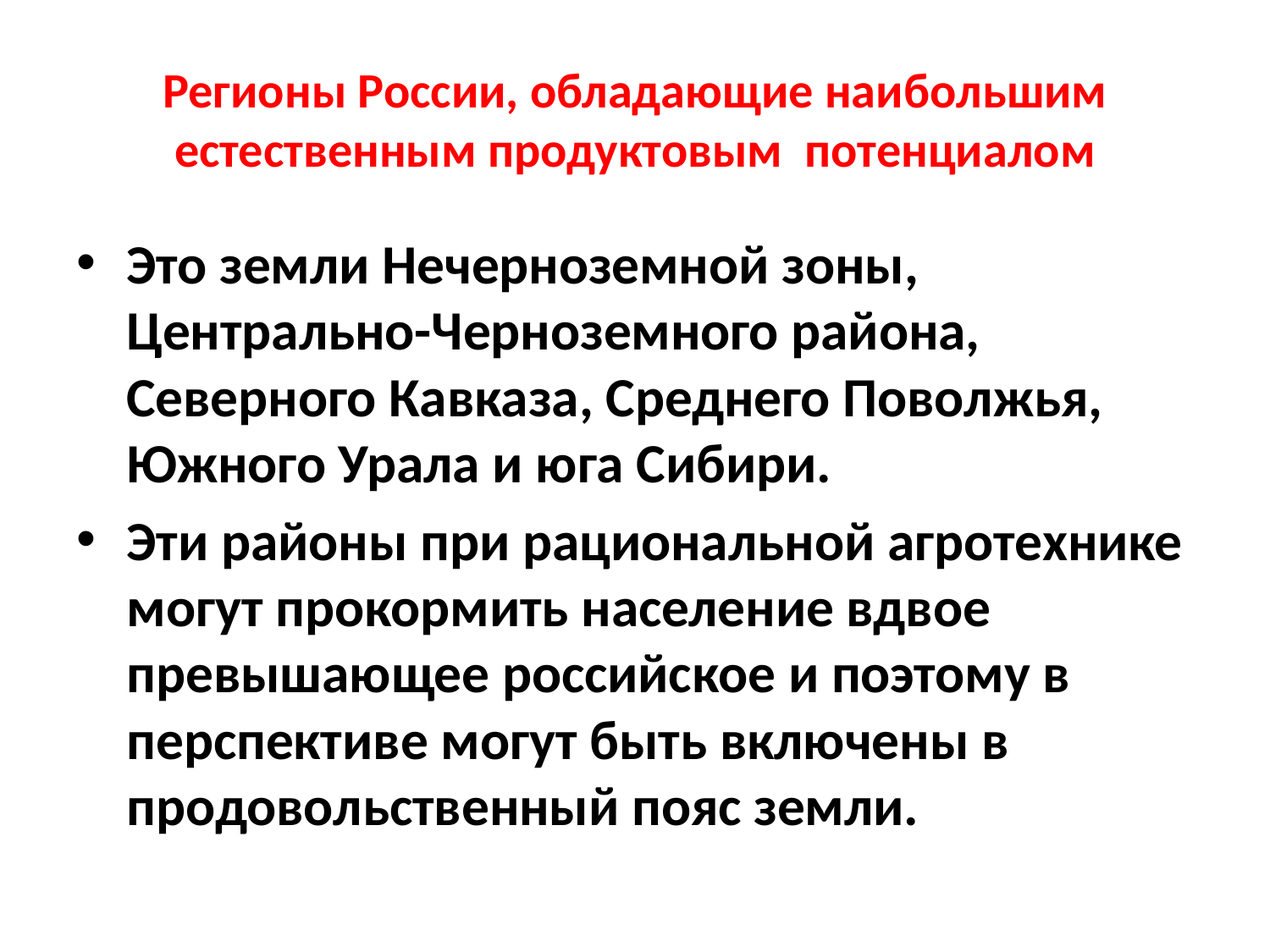

# Регионы России, обладающие наибольшим естественным продуктовым  потенциалом
Это земли Нечерноземной зоны, Центрально-Черноземного района, Северного Кавказа, Среднего Поволжья, Южного Урала и юга Сибири.
Эти районы при рациональной агротехнике могут прокормить население вдвое превышающее российское и поэтому в перспективе могут быть включены в продовольственный пояс земли.